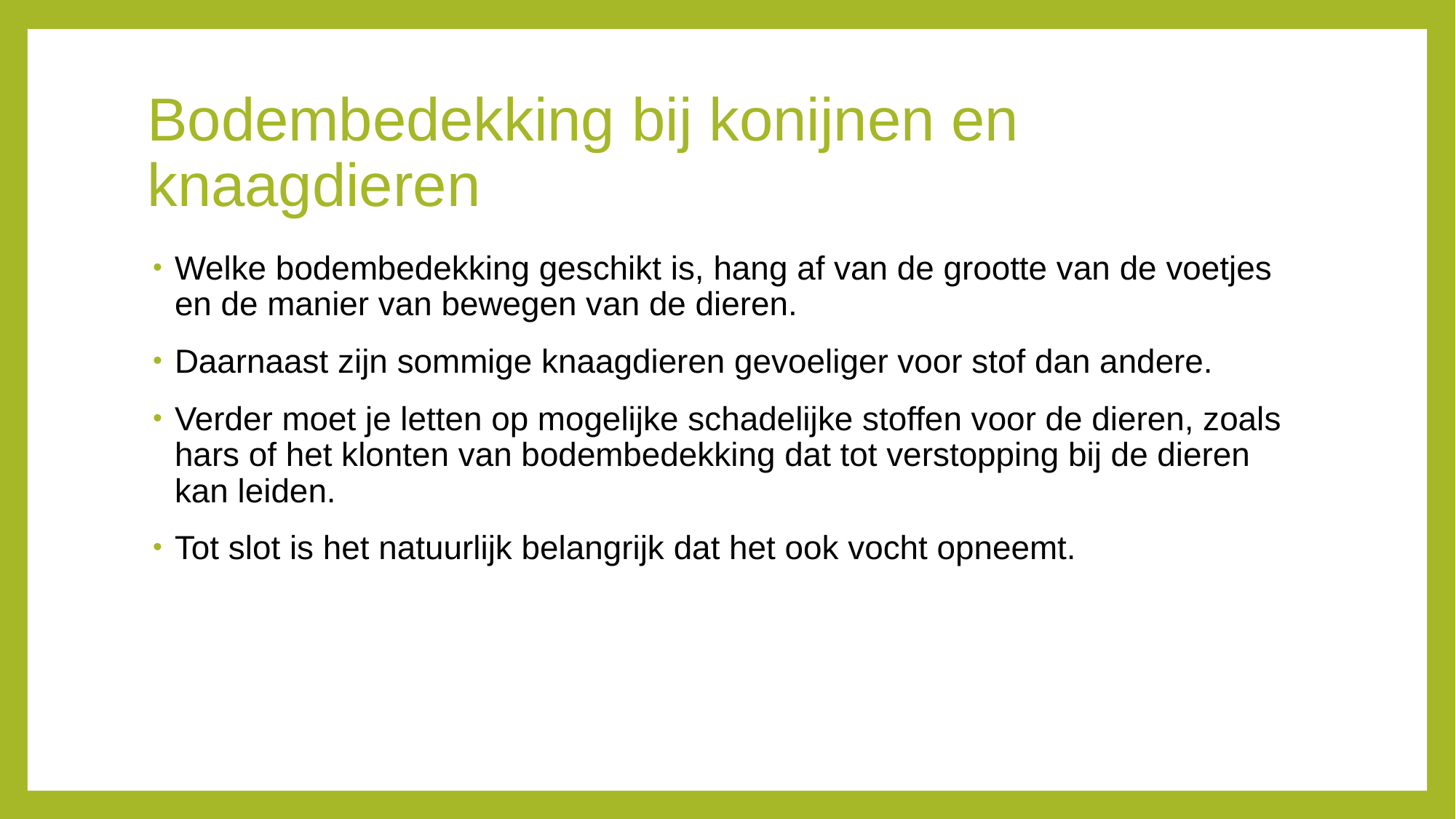

# Bodembedekking bij konijnen en knaagdieren
Welke bodembedekking geschikt is, hang af van de grootte van de voetjes en de manier van bewegen van de dieren.
Daarnaast zijn sommige knaagdieren gevoeliger voor stof dan andere.
Verder moet je letten op mogelijke schadelijke stoffen voor de dieren, zoals hars of het klonten van bodembedekking dat tot verstopping bij de dieren kan leiden.
Tot slot is het natuurlijk belangrijk dat het ook vocht opneemt.